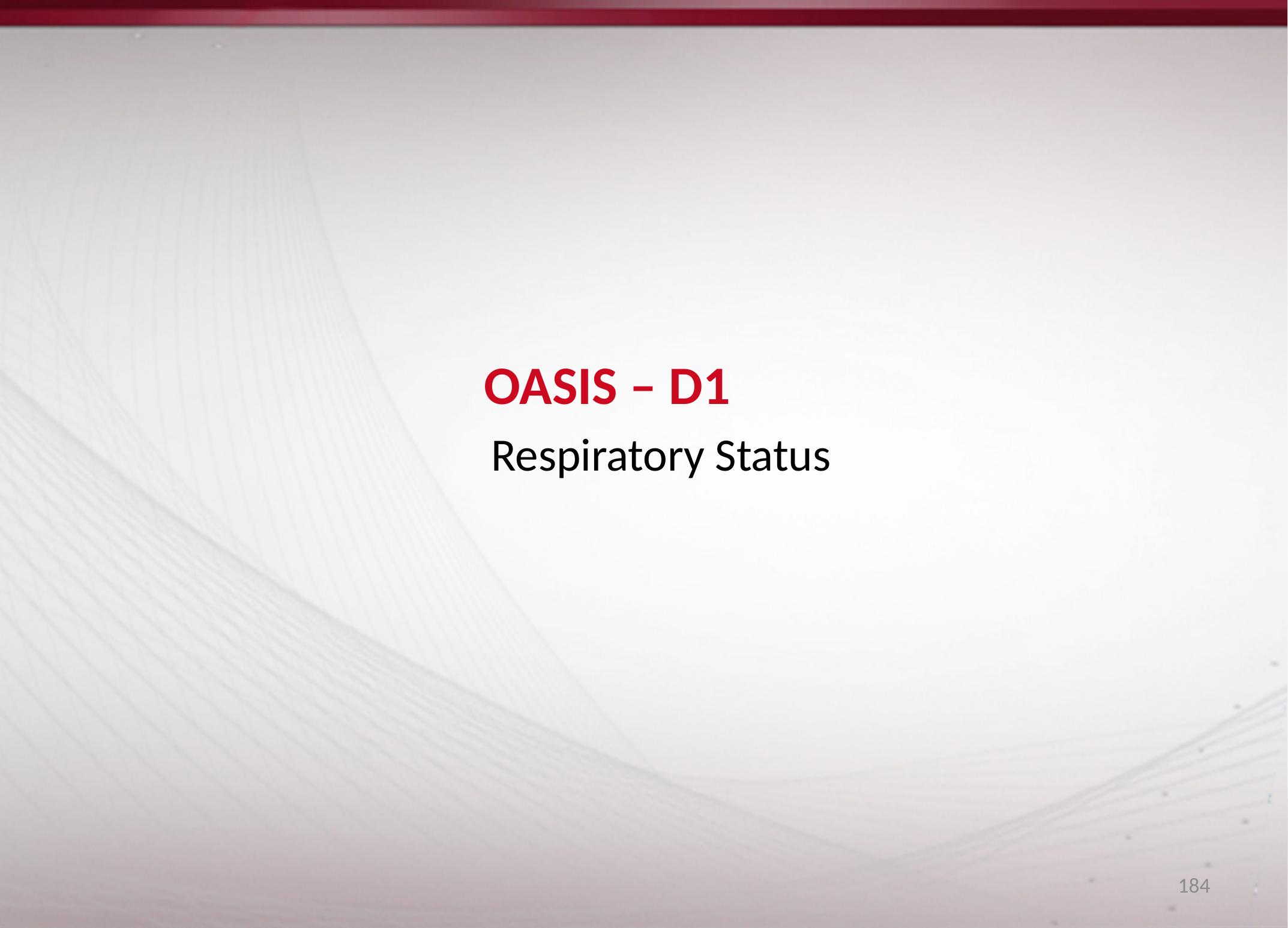

# OASIS – D1
Respiratory Status
184